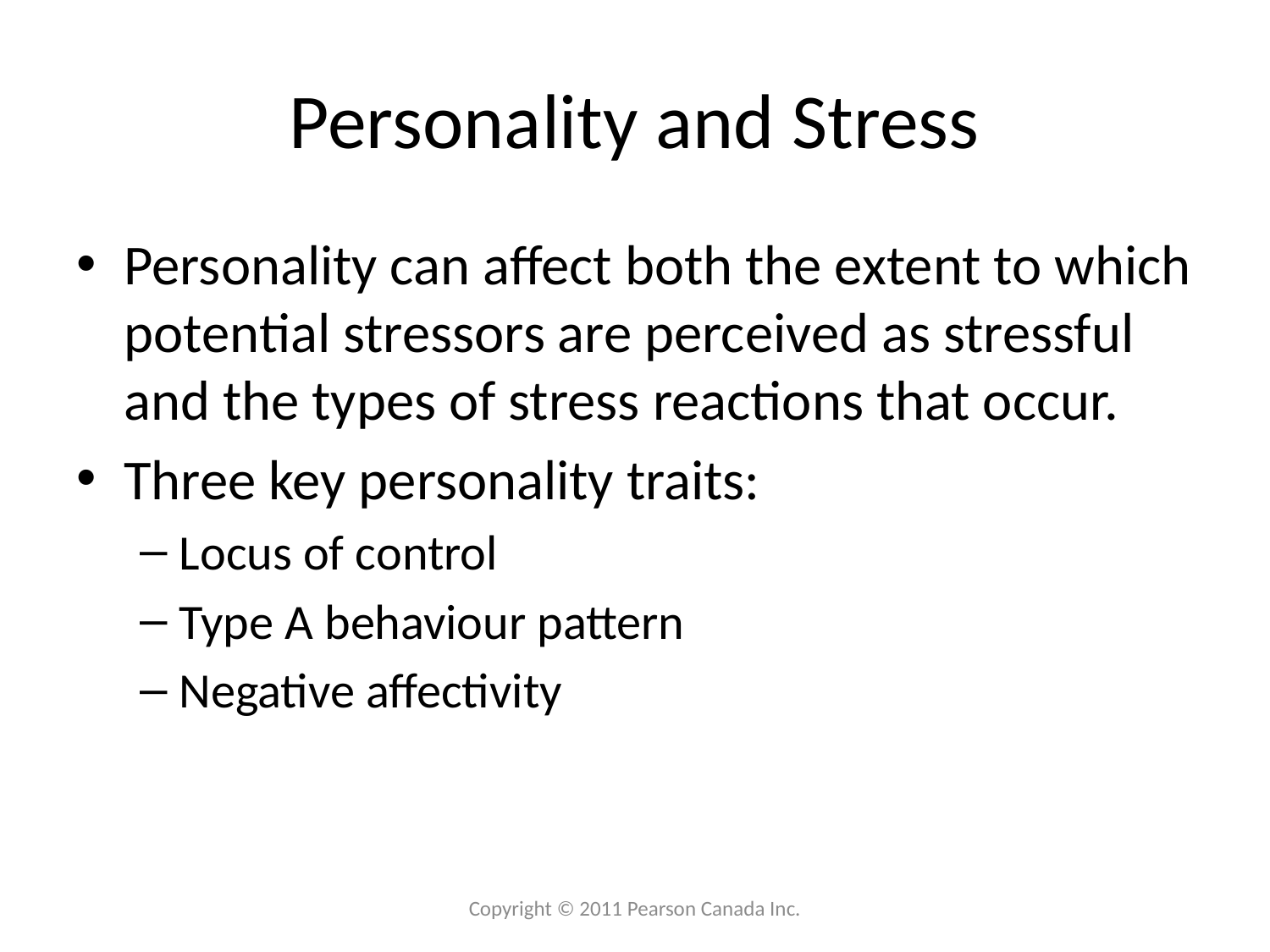

# Personality and Stress
Personality can affect both the extent to which potential stressors are perceived as stressful and the types of stress reactions that occur.
Three key personality traits:
Locus of control
Type A behaviour pattern
Negative affectivity
Copyright © 2011 Pearson Canada Inc.